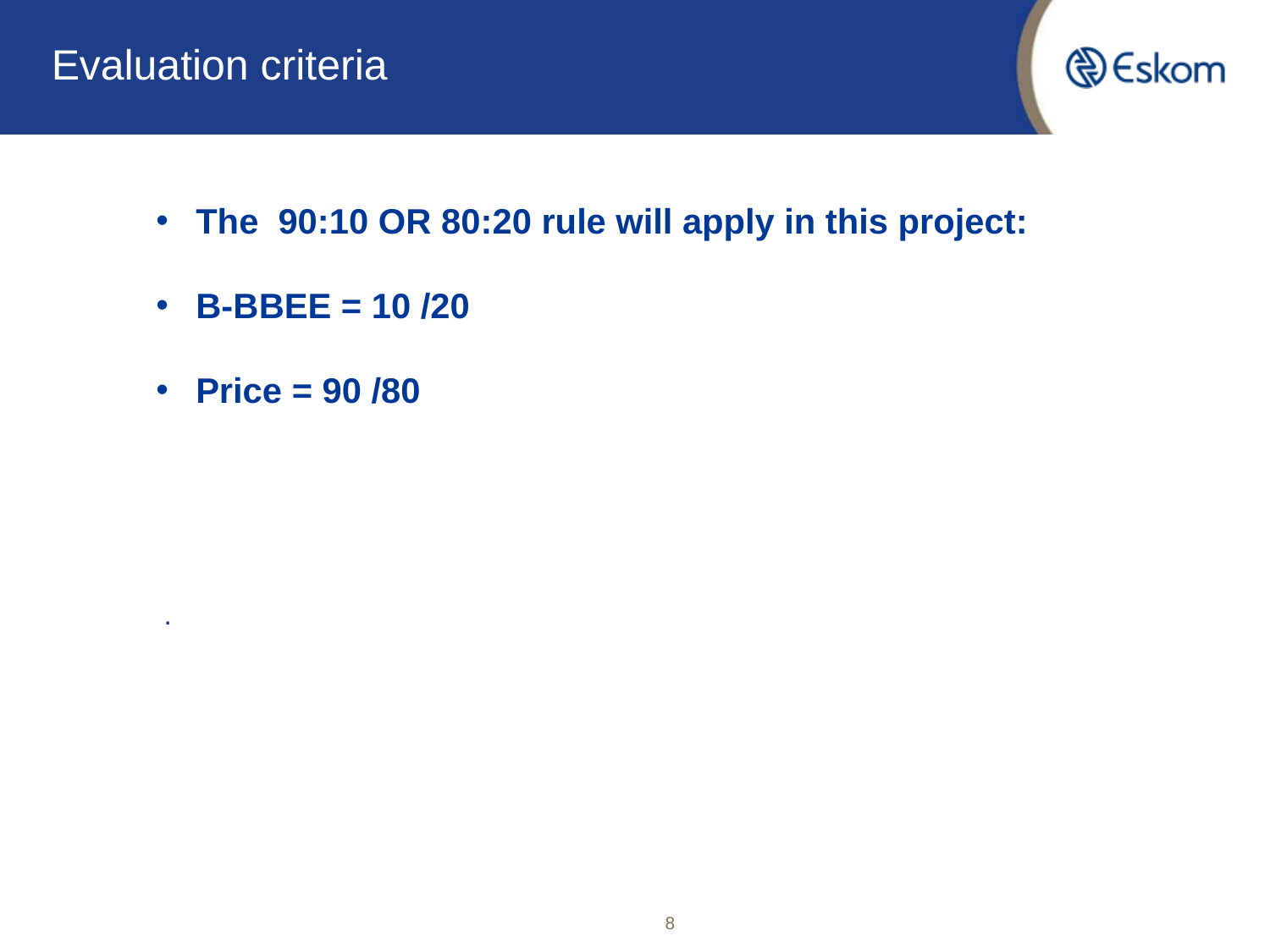

# Evaluation criteria

The  90:10 OR 80:20 rule will apply in this project:

B-BBEE = 10 /20

Price = 90 /80

 .
8